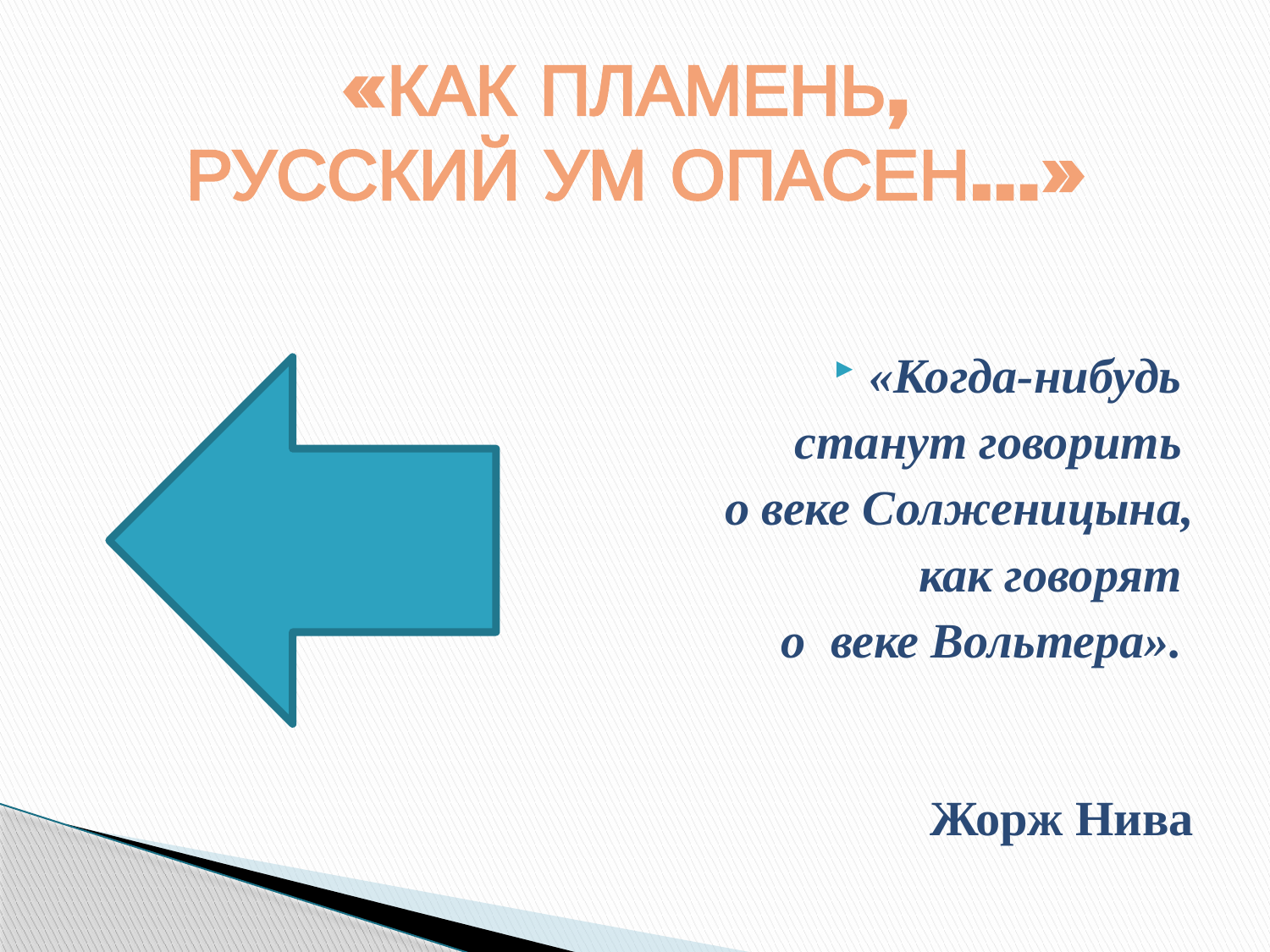

# «КАК ПЛАМЕНЬ, РУССКИЙ УМ ОПАСЕН…»
«Когда-нибудь
станут говорить
о веке Солженицына,
 как говорят
о  веке Вольтера».
                                                              Жорж Нива